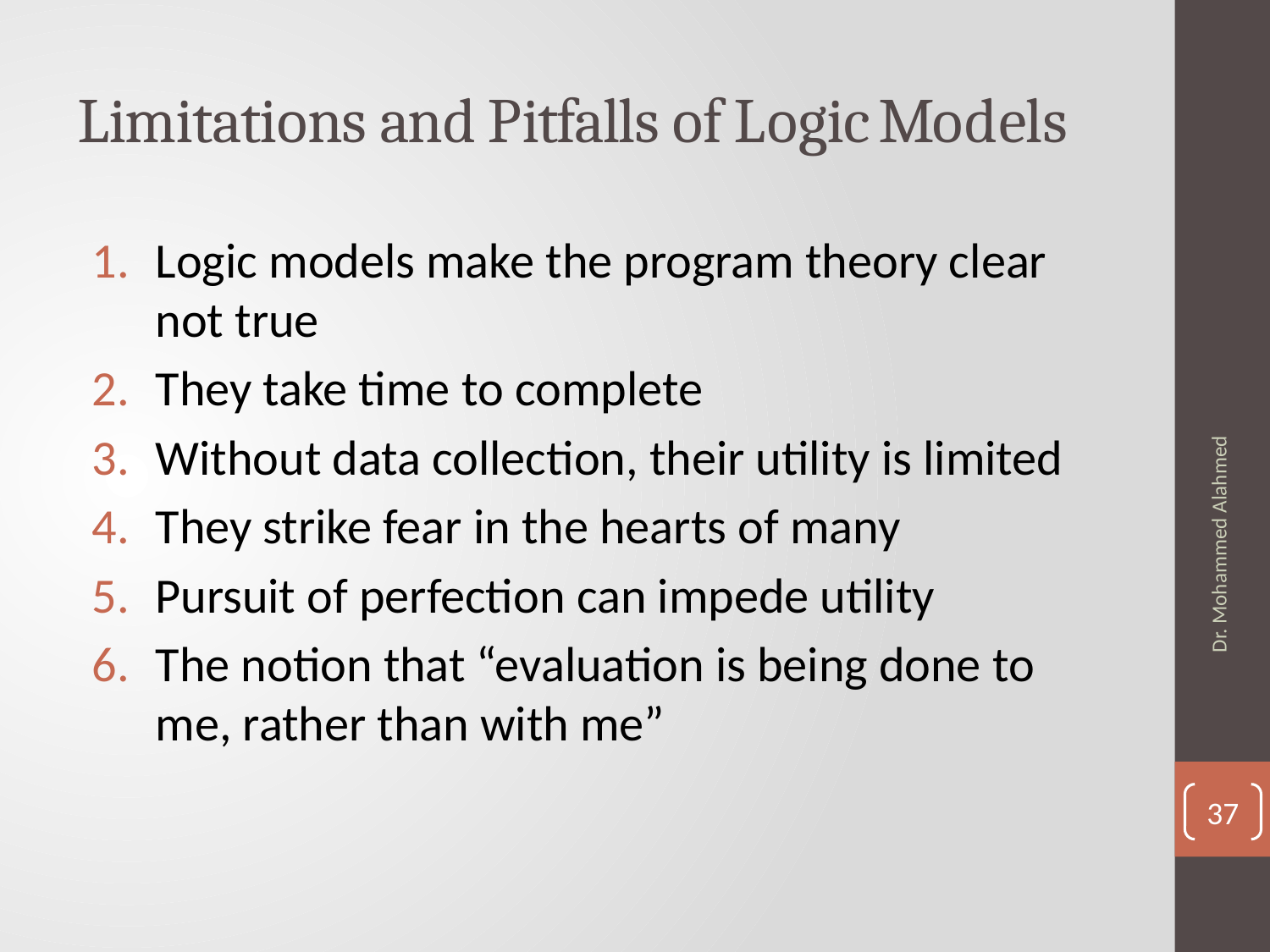

# Limitations and Pitfalls of Logic Models
Logic models make the program theory clear not true
They take time to complete
Without data collection, their utility is limited
They strike fear in the hearts of many
Pursuit of perfection can impede utility
The notion that “evaluation is being done to me, rather than with me”
Dr. Mohammed Alahmed
37